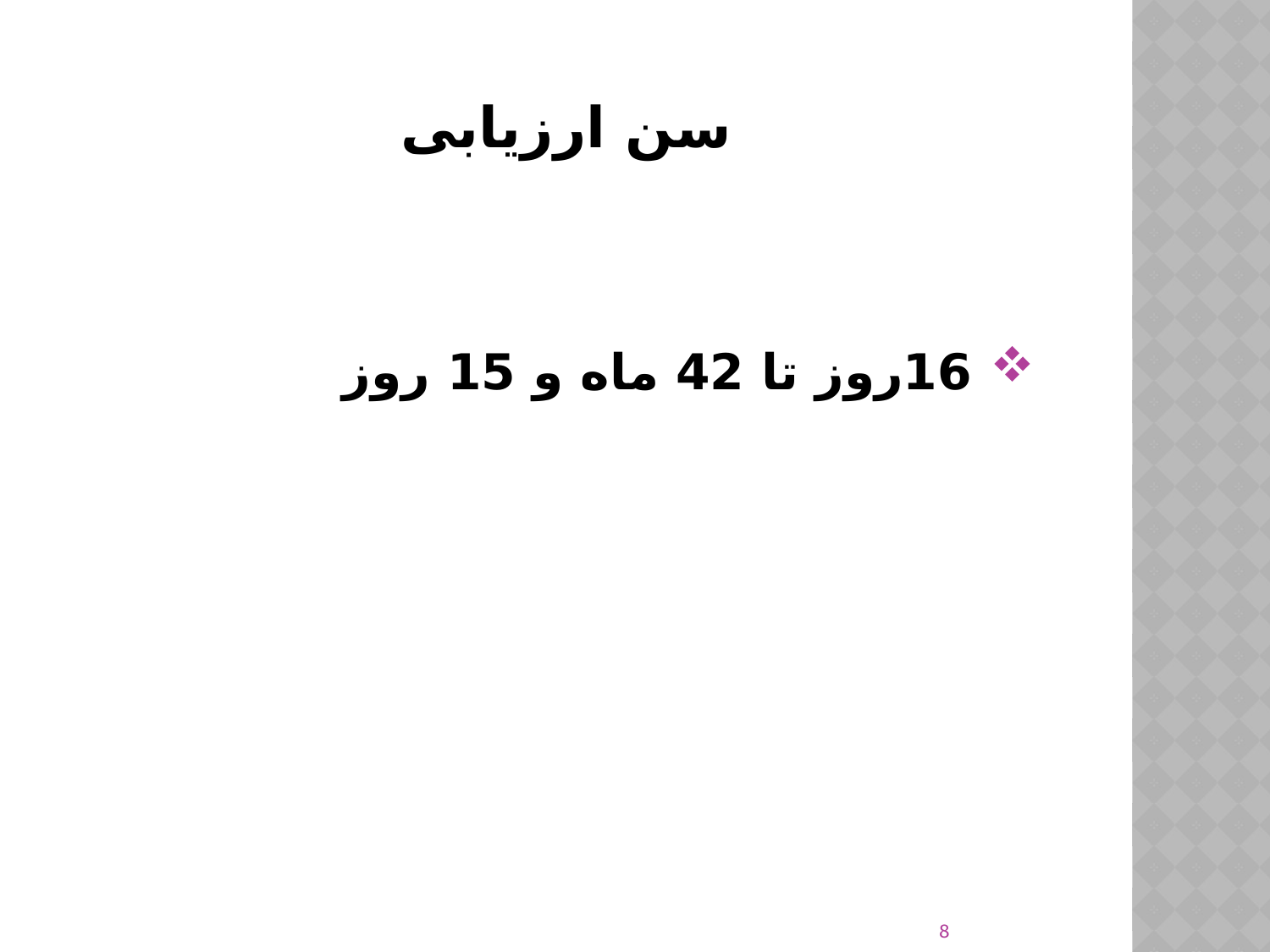

# سن ارزیابی

16روز تا 42 ماه و 15 روز

8